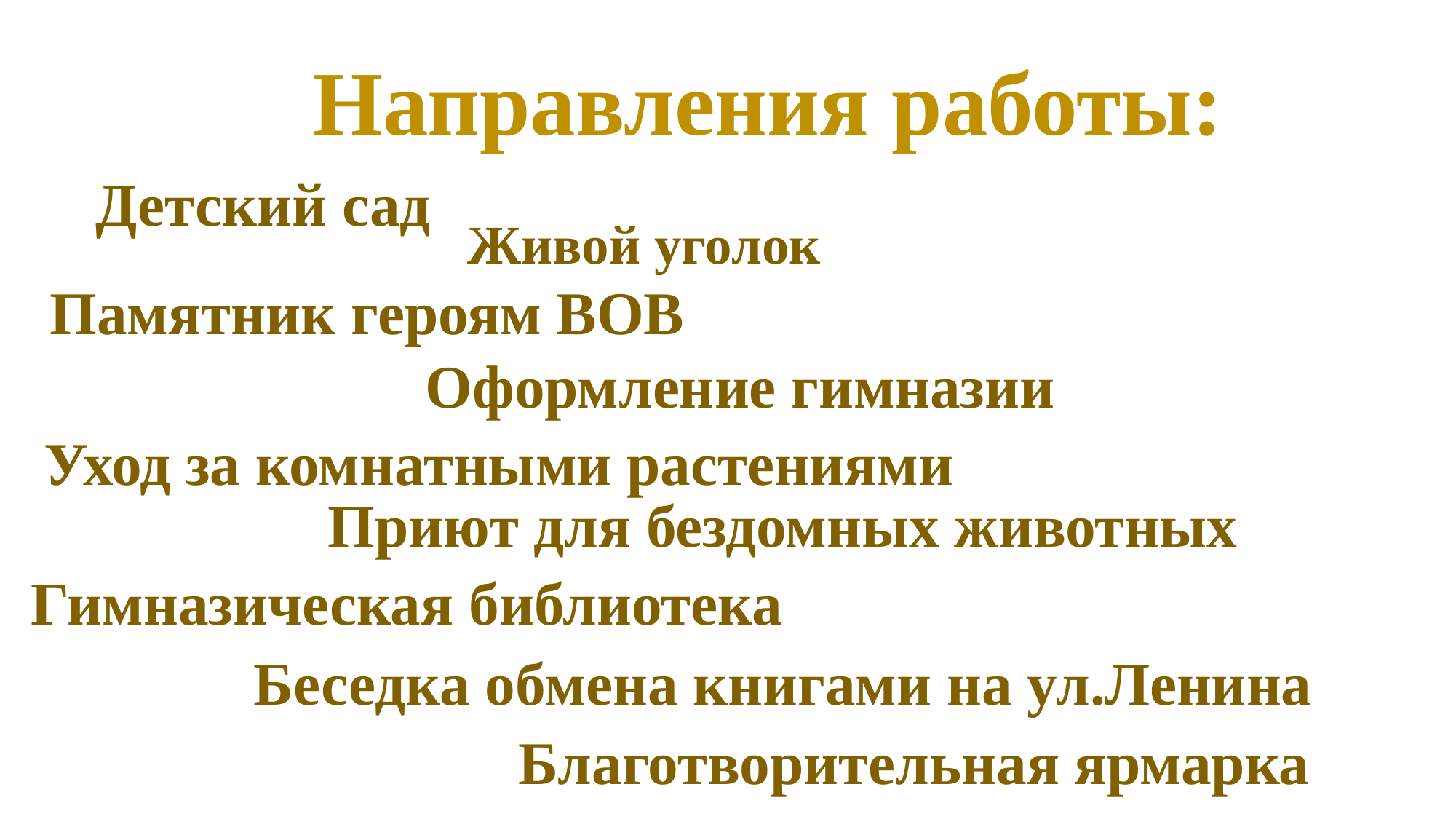

Направления работы:
Детский сад
Живой уголок
Памятник героям ВОВ
Оформление гимназии
Уход за комнатными растениями
Приют для бездомных животных
Гимназическая библиотека
Беседка обмена книгами на ул.Ленина
Благотворительная ярмарка